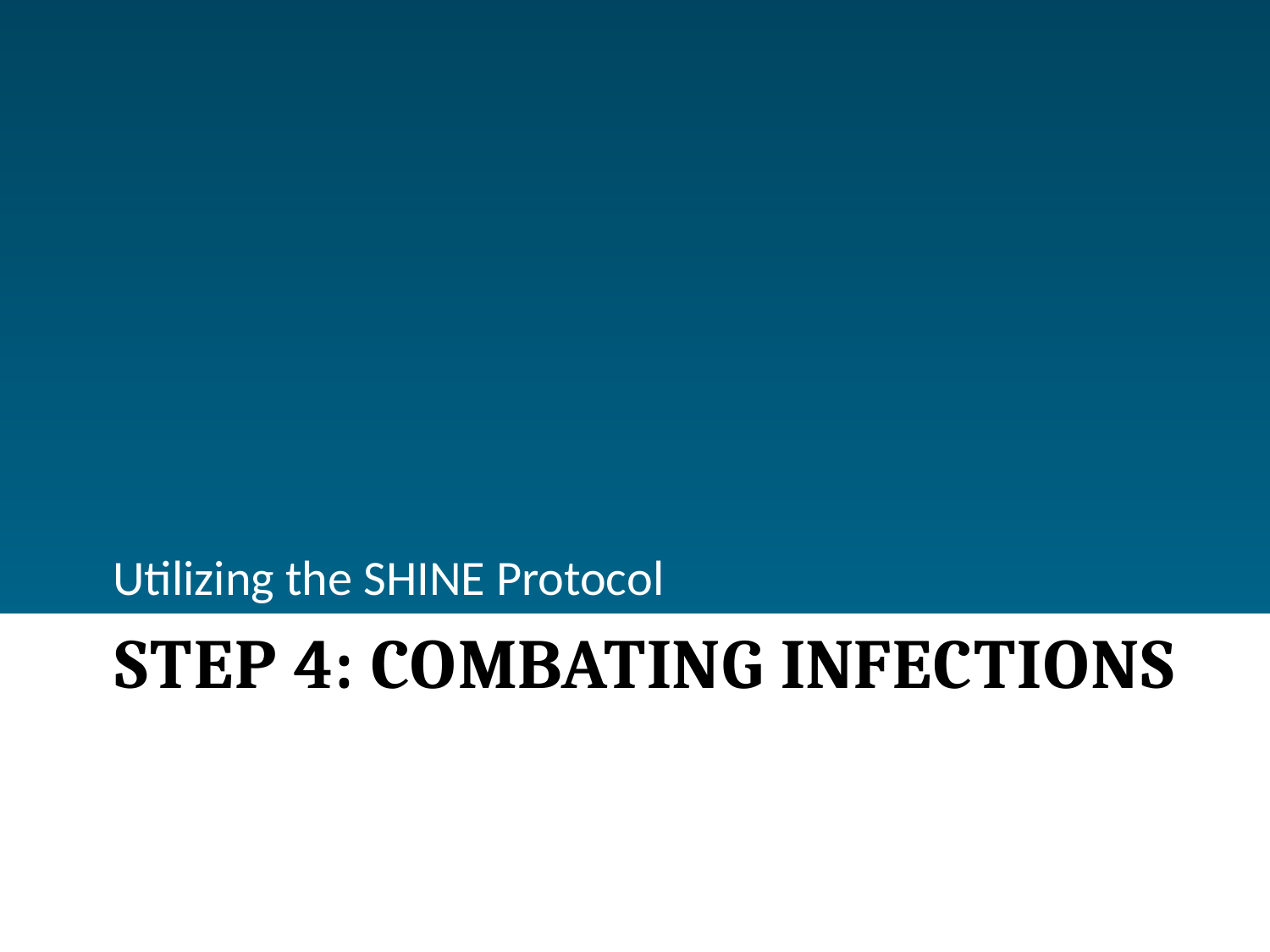

Utilizing the SHINE Protocol
# Step 4: Combating infections